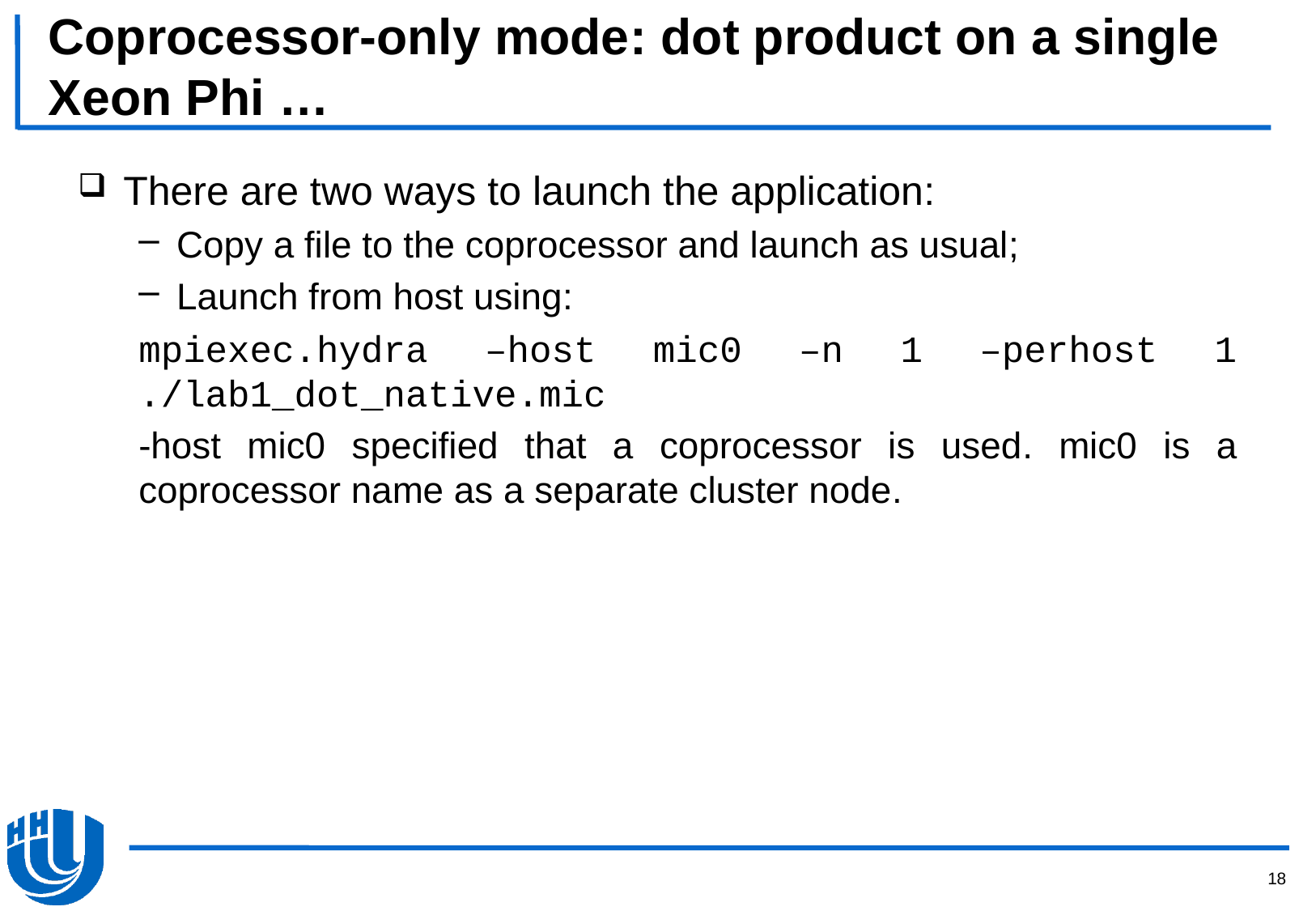

# Coprocessor-only mode: dot product on a single Xeon Phi …
There are two ways to launch the application:
Copy a file to the coprocessor and launch as usual;
Launch from host using:
mpiexec.hydra –host mic0 –n 1 –perhost 1 ./lab1_dot_native.mic
-host mic0 specified that a coprocessor is used. mic0 is a coprocessor name as a separate cluster node.
18